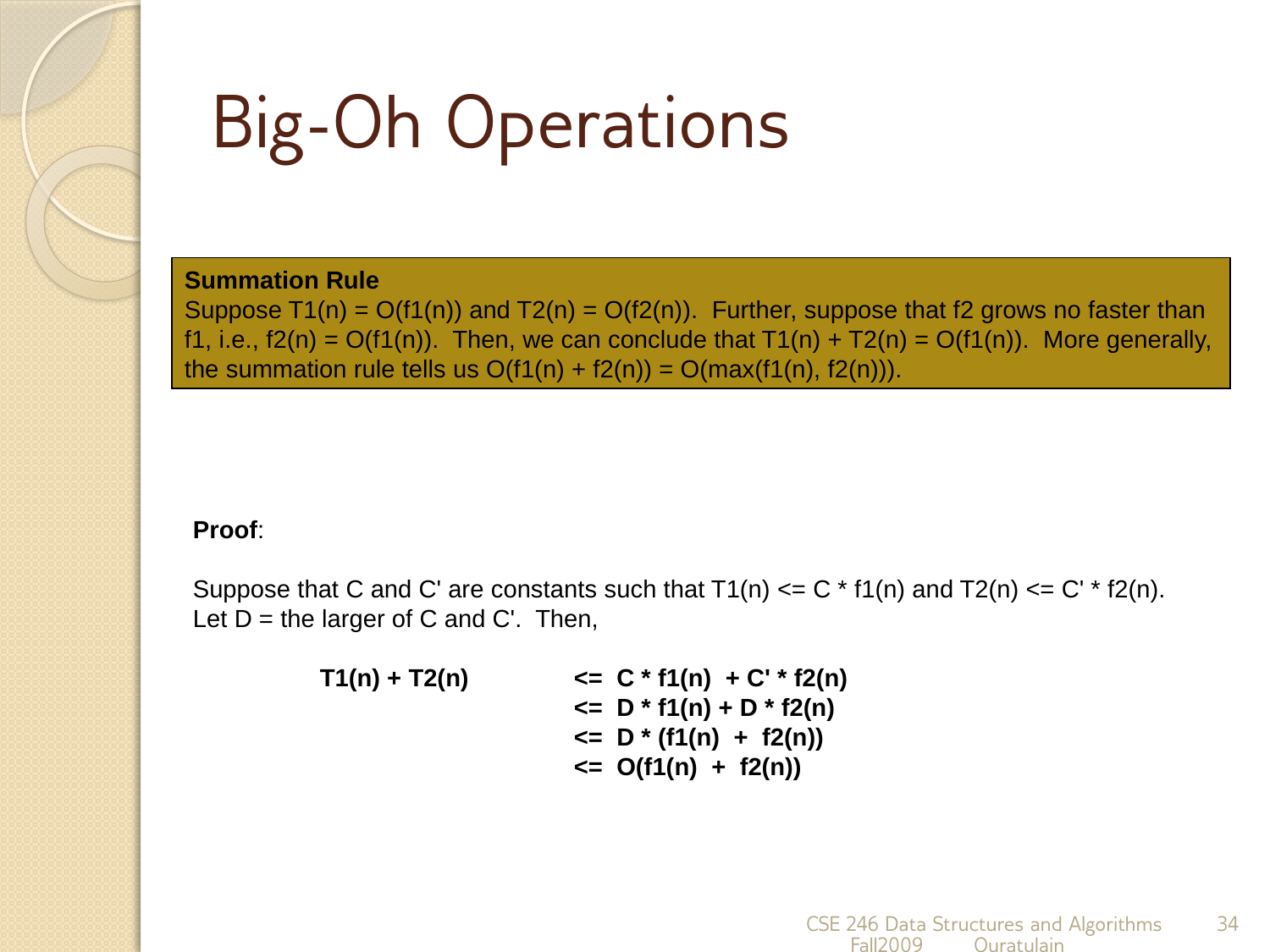

# Big-Oh Operations
Summation Rule
Suppose T1(n) = O(f1(n)) and T2(n) = O(f2(n)).  Further, suppose that f2 grows no faster than f1, i.e., f2(n) = O(f1(n)).  Then, we can conclude that T1(n) + T2(n) = O(f1(n)).  More generally, the summation rule tells us O(f1(n) + f2(n)) = O(max(f1(n), f2(n))).
Proof:

Suppose that C and C' are constants such that T1(n) <= C * f1(n) and T2(n) <= C' * f2(n).
Let D = the larger of C and C'.  Then,

	T1(n) + T2(n)	<=  C * f1(n)  + C' * f2(n)
			<=  D * f1(n) + D * f2(n)
			<=  D * (f1(n)  +  f2(n))
			<=  O(f1(n)  +  f2(n))
CSE 246 Data Structures and Algorithms          Fall2009        Quratulain
34